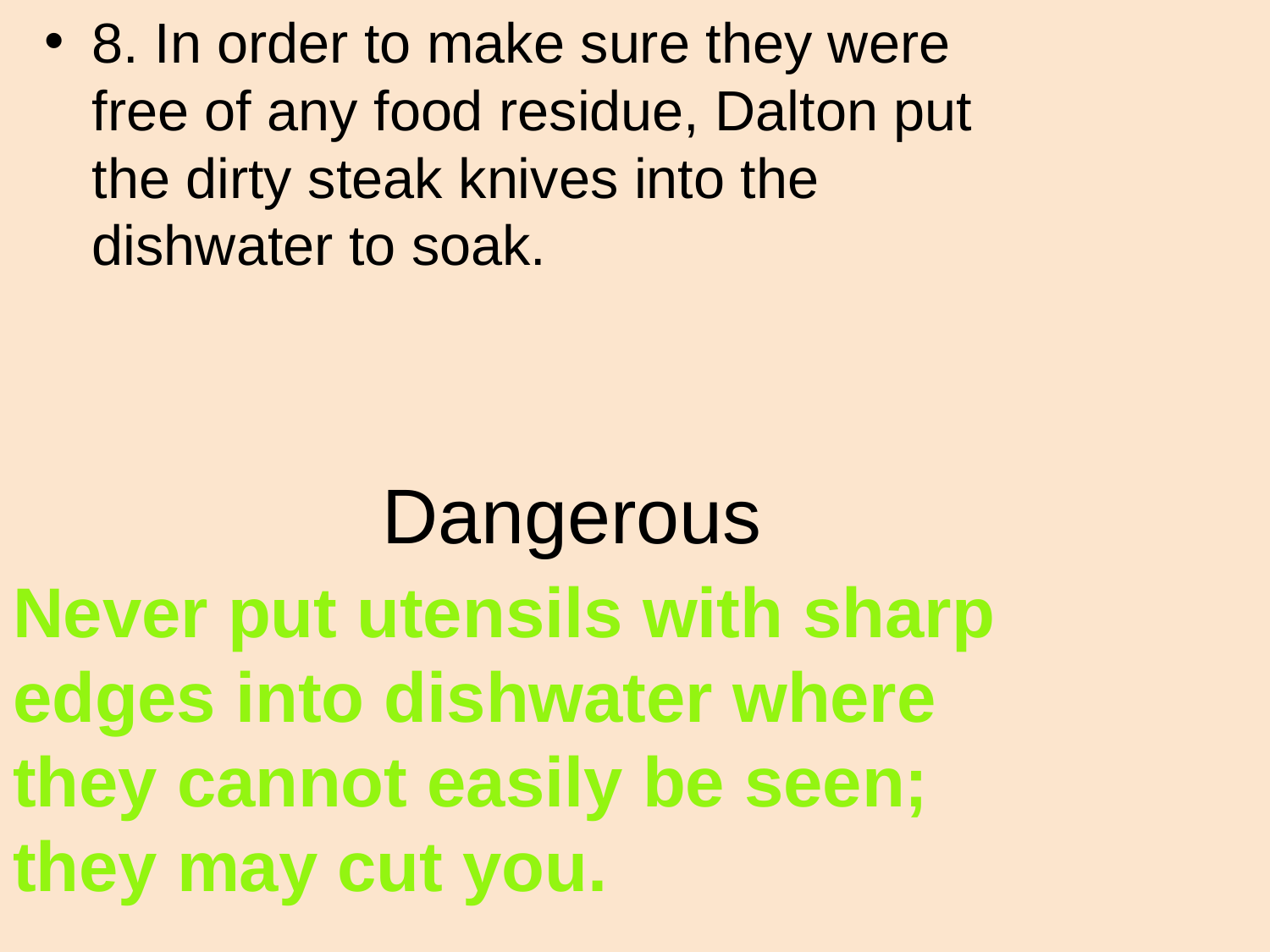

8. In order to make sure they were free of any food residue, Dalton put the dirty steak knives into the dishwater to soak.
# Dangerous
Never put utensils with sharp edges into dishwater where they cannot easily be seen; they may cut you.